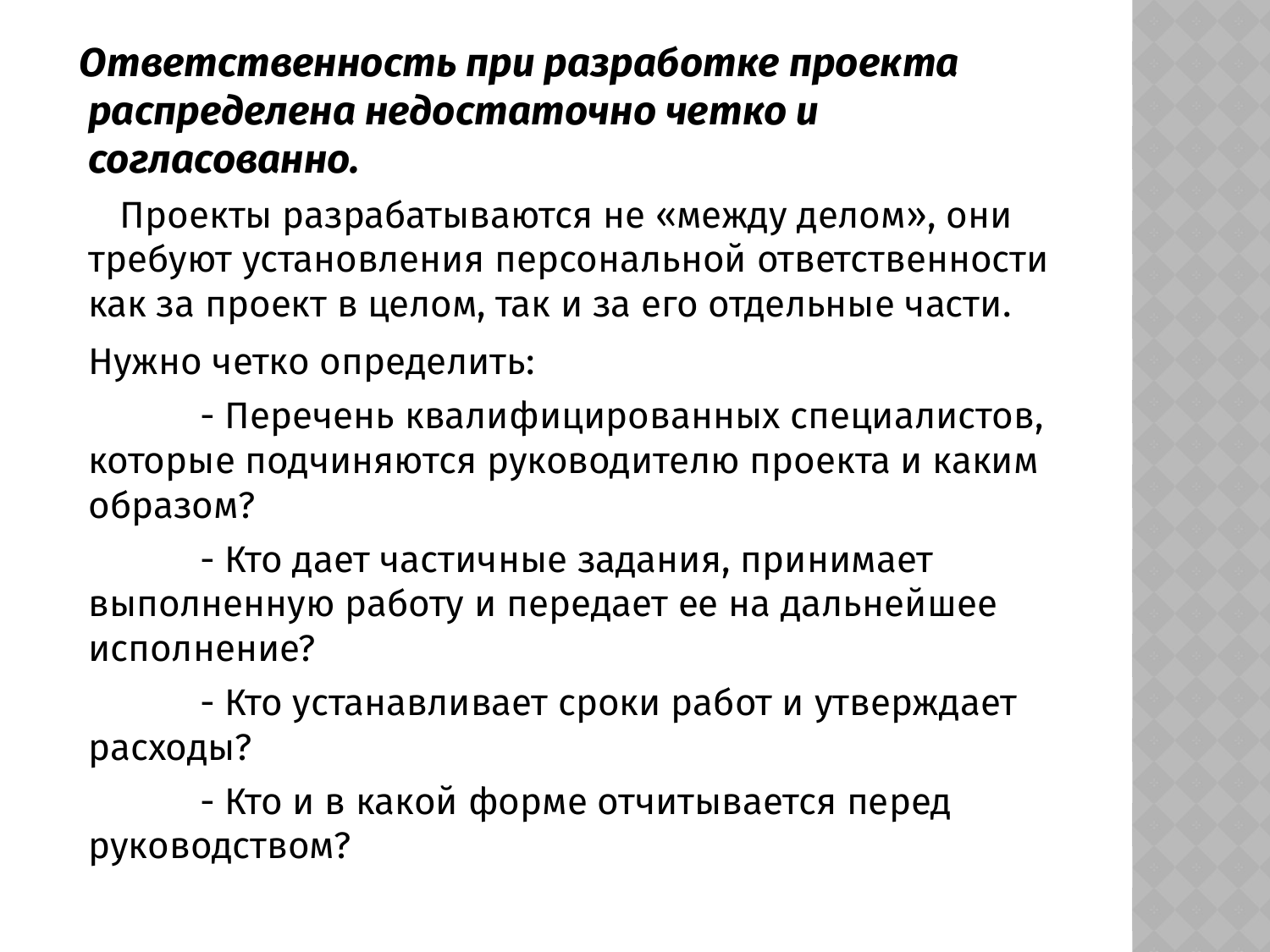

Ответственность при разработке проекта распределена недостаточно четко и согласованно.
        Проекты разрабатываются не «между делом», они требуют установления персональной ответственности как за проект в целом, так и за его отдельные части.
	Нужно четко определить:
    	- Перечень квалифицированных специалистов, которые подчиняются руководителю проекта и каким образом?
    	- Кто дает частичные задания, принимает выполненную работу и передает ее на дальнейшее исполнение?
    	- Кто устанавливает сроки работ и утверждает расходы?
    	- Кто и в какой форме отчитывается перед руководством?

#